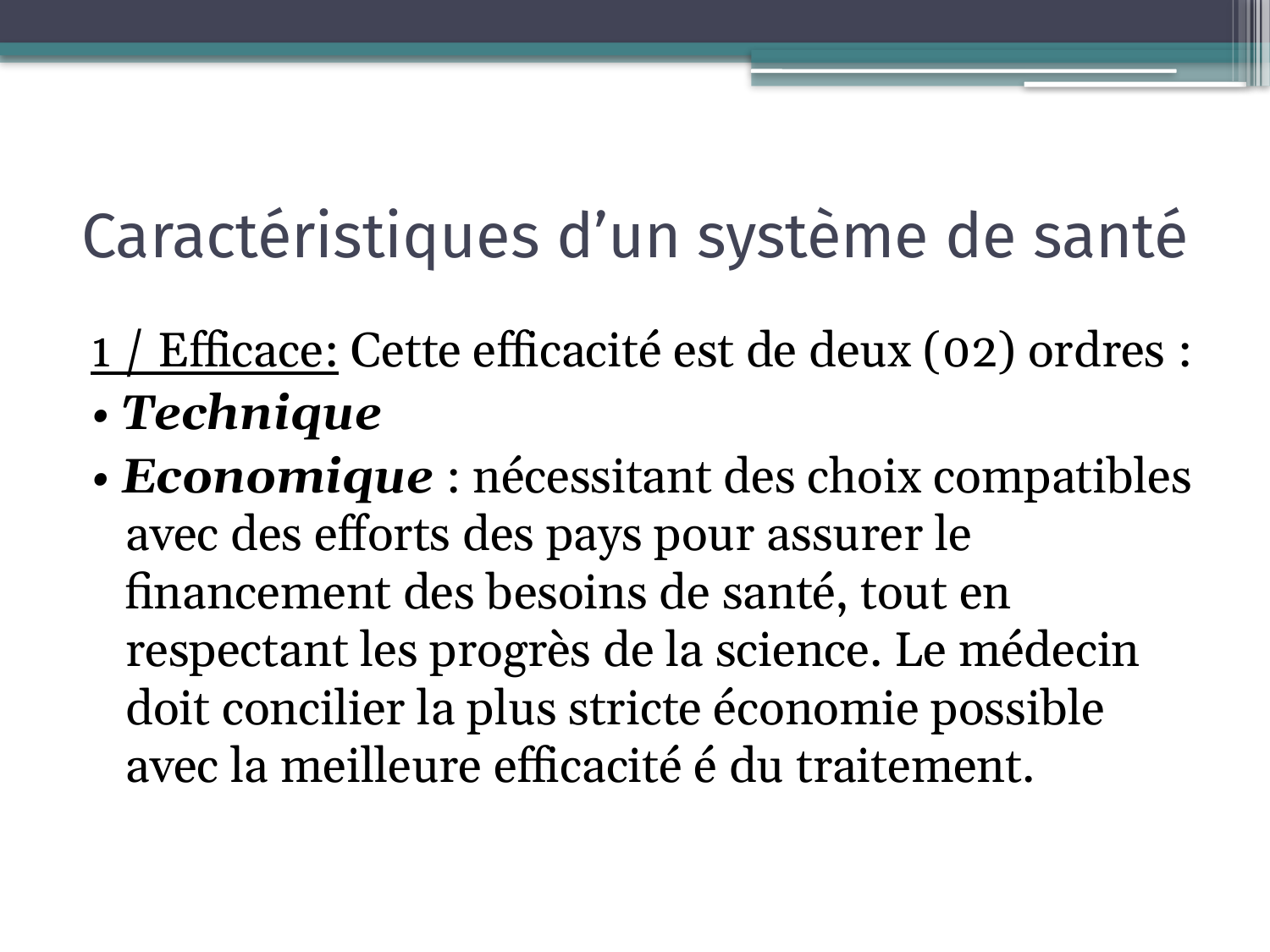

# Caractéristiques d’un système de santé
1 / Efficace: Cette efficacité est de deux (02) ordres :
• Technique
• Economique : nécessitant des choix compatibles avec des efforts des pays pour assurer le financement des besoins de santé, tout en respectant les progrès de la science. Le médecin doit concilier la plus stricte économie possible avec la meilleure efficacité é du traitement.